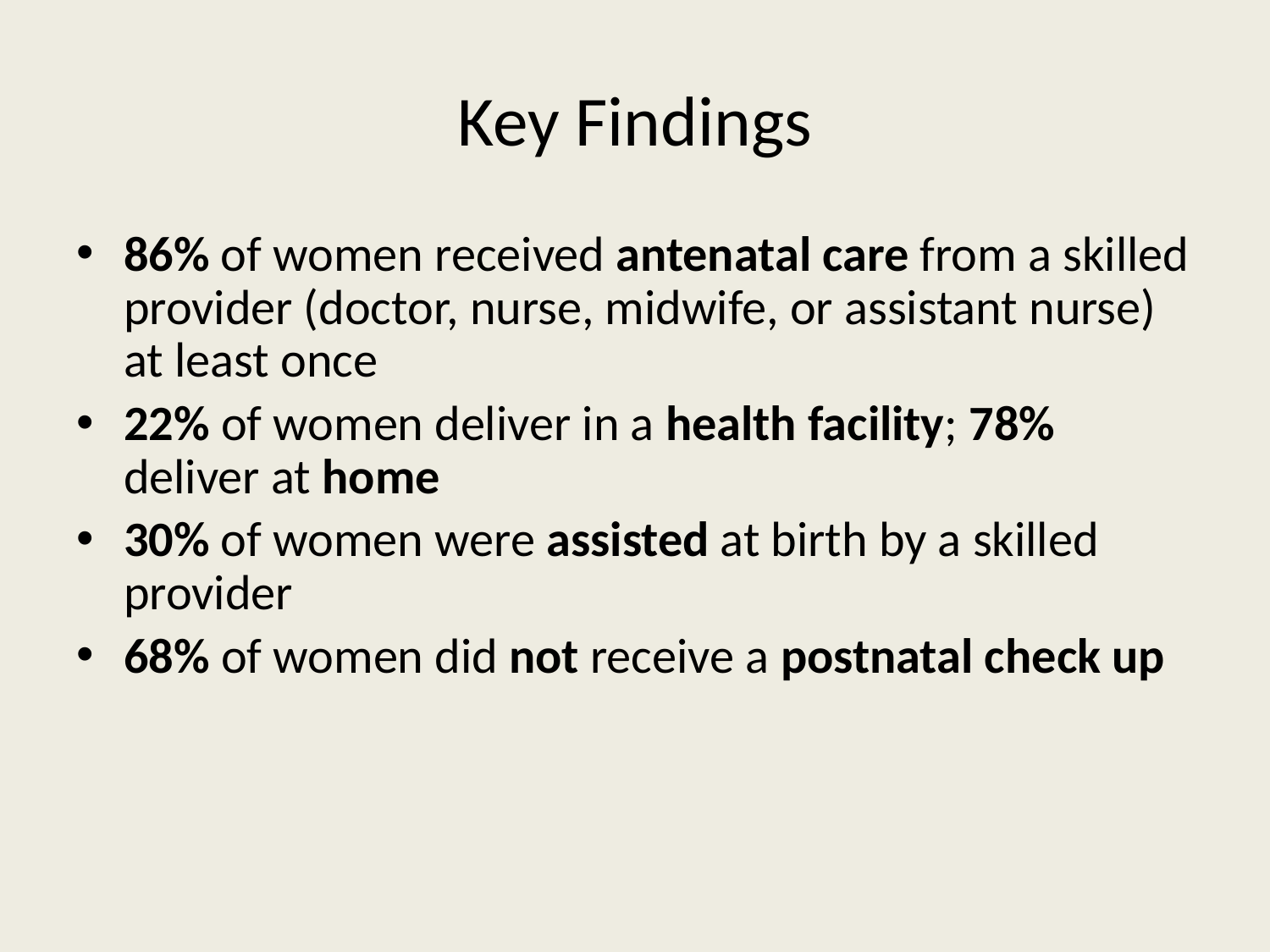

# Key Findings
86% of women received antenatal care from a skilled provider (doctor, nurse, midwife, or assistant nurse) at least once
22% of women deliver in a health facility; 78% deliver at home
30% of women were assisted at birth by a skilled provider
68% of women did not receive a postnatal check up